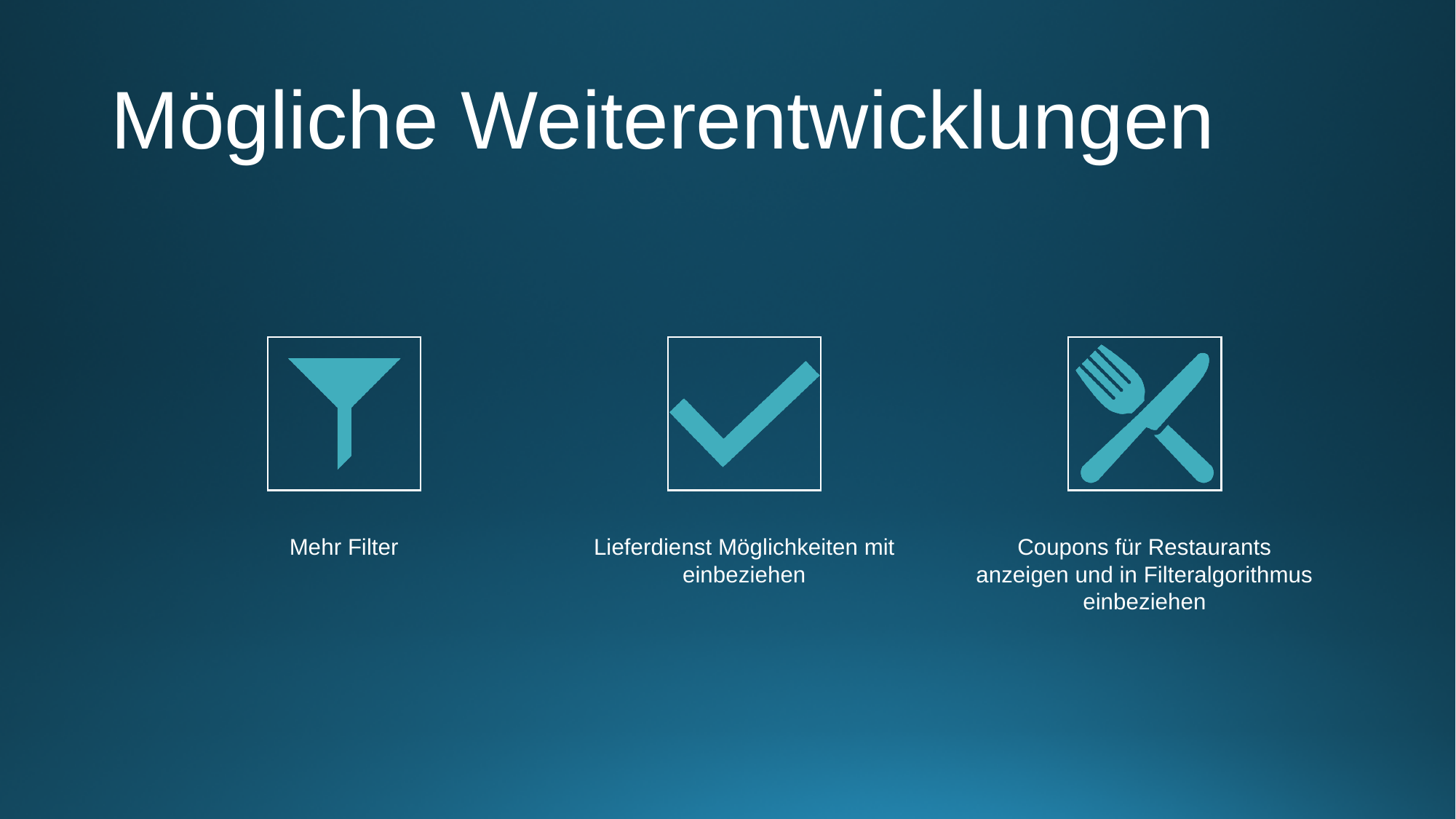

# Mögliche Weiterentwicklungen
Mehr Filter
Lieferdienst Möglichkeiten mit einbeziehen
Coupons für Restaurants anzeigen und in Filteralgorithmus einbeziehen